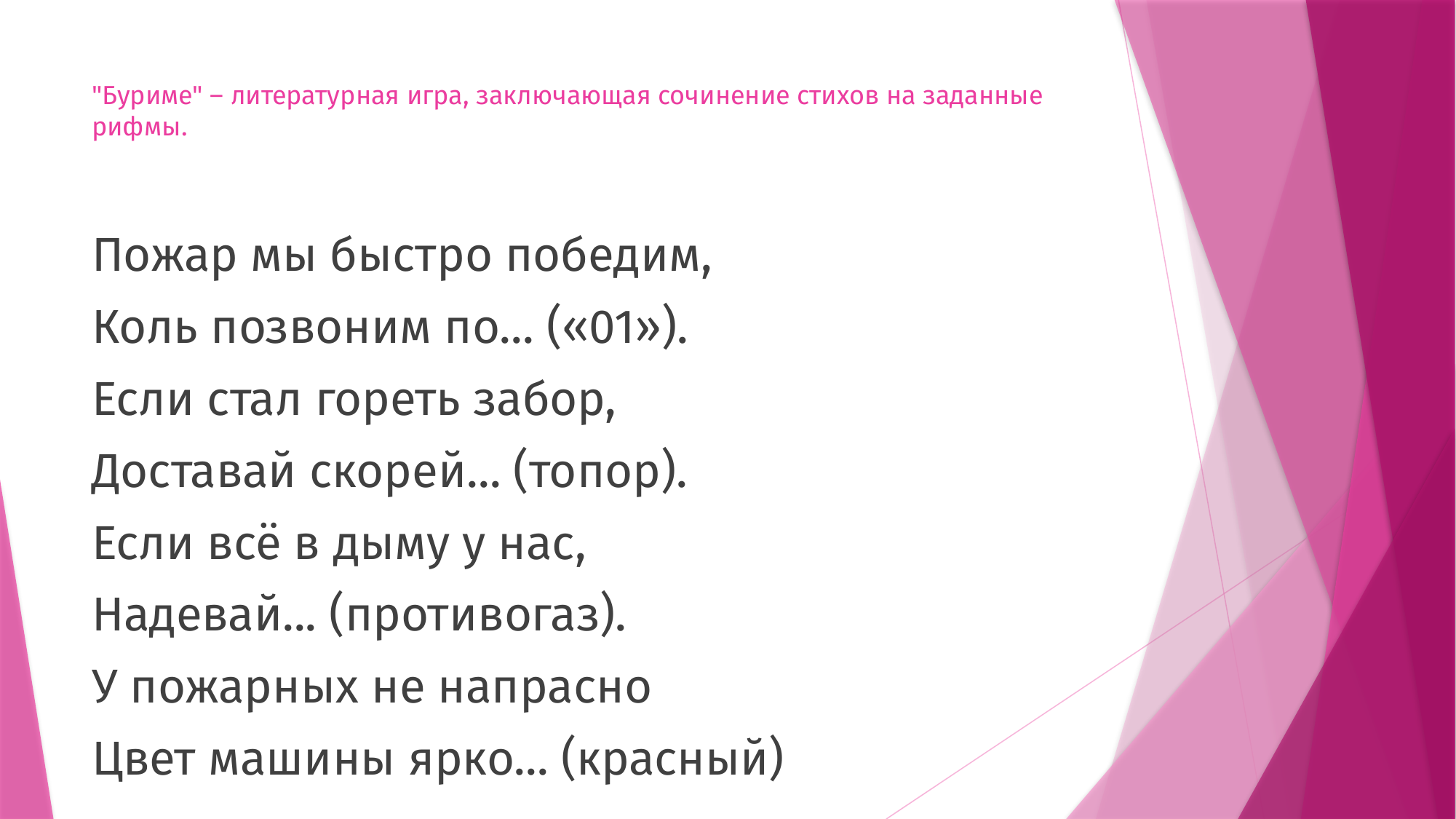

# "Буриме" – литературная игра, заключающая сочинение стихов на заданные рифмы.
Пожар мы быстро победим,
Коль позвоним по... («01»).
Если стал гореть забор,
Доставай скорей... (топор).
Если всё в дыму у нас,
Надевай... (противогаз).
У пожарных не напрасно
Цвет машины ярко... (красный)